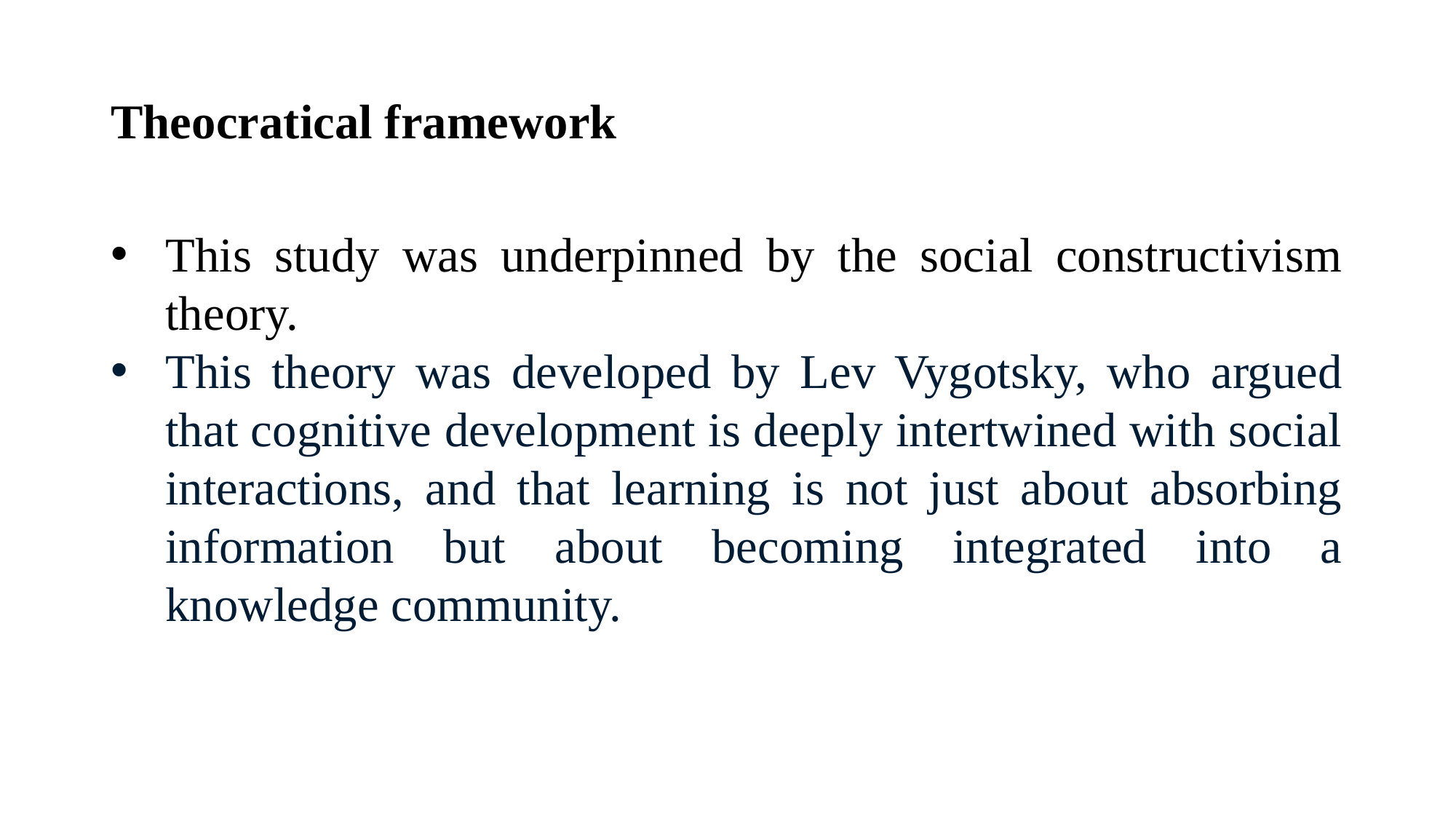

# Theocratical framework
This study was underpinned by the social constructivism theory.
This theory was developed by Lev Vygotsky, who argued that cognitive development is deeply intertwined with social interactions, and that learning is not just about absorbing information but about becoming integrated into a knowledge community.